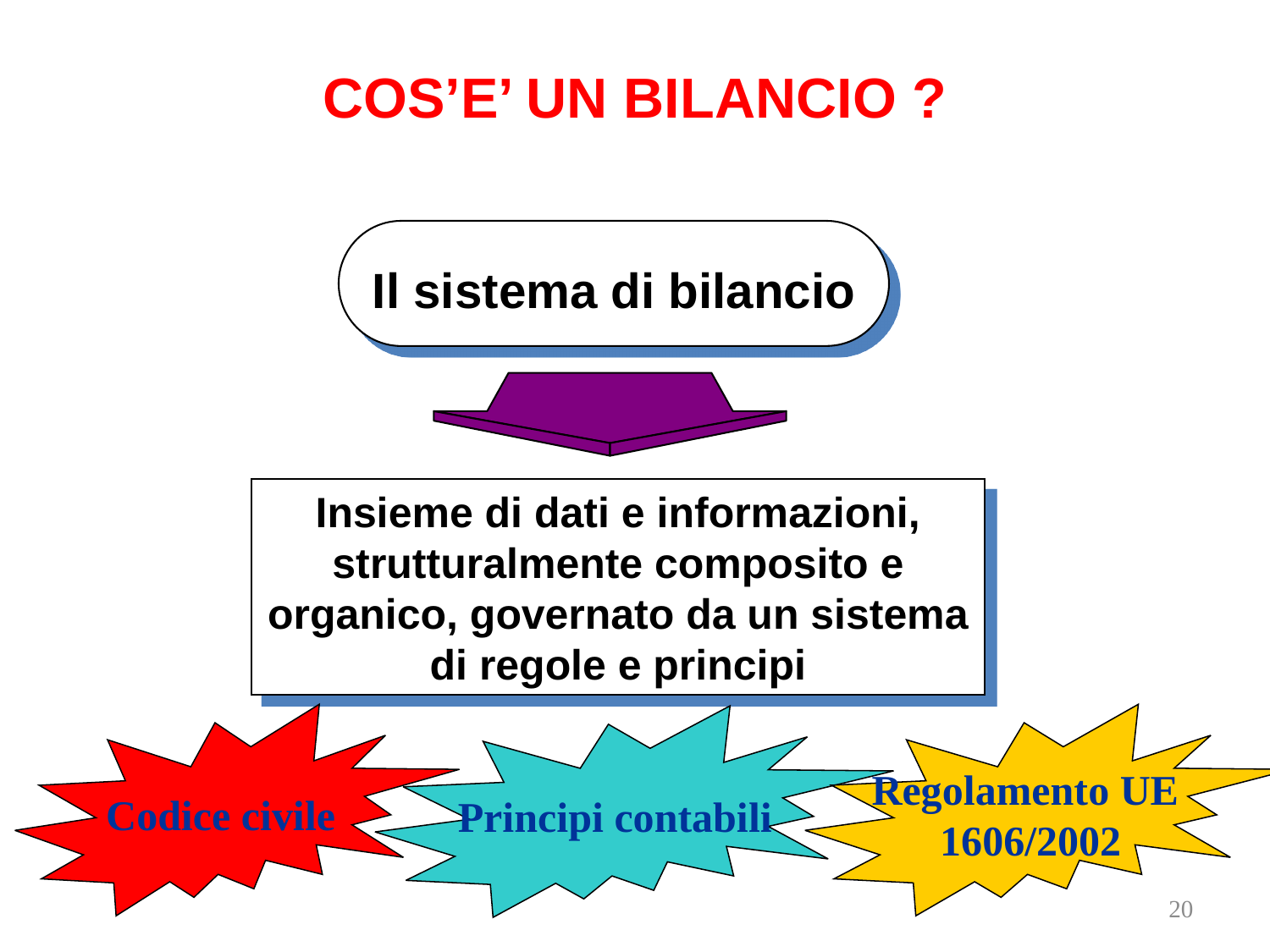

COS’E’ UN BILANCIO ?

Il sistema di bilancio

Insieme di dati e informazioni, strutturalmente composito e organico, governato da un sistema di regole e principi
Codice civile
Regolamento UE
1606/2002
Principi contabili
20